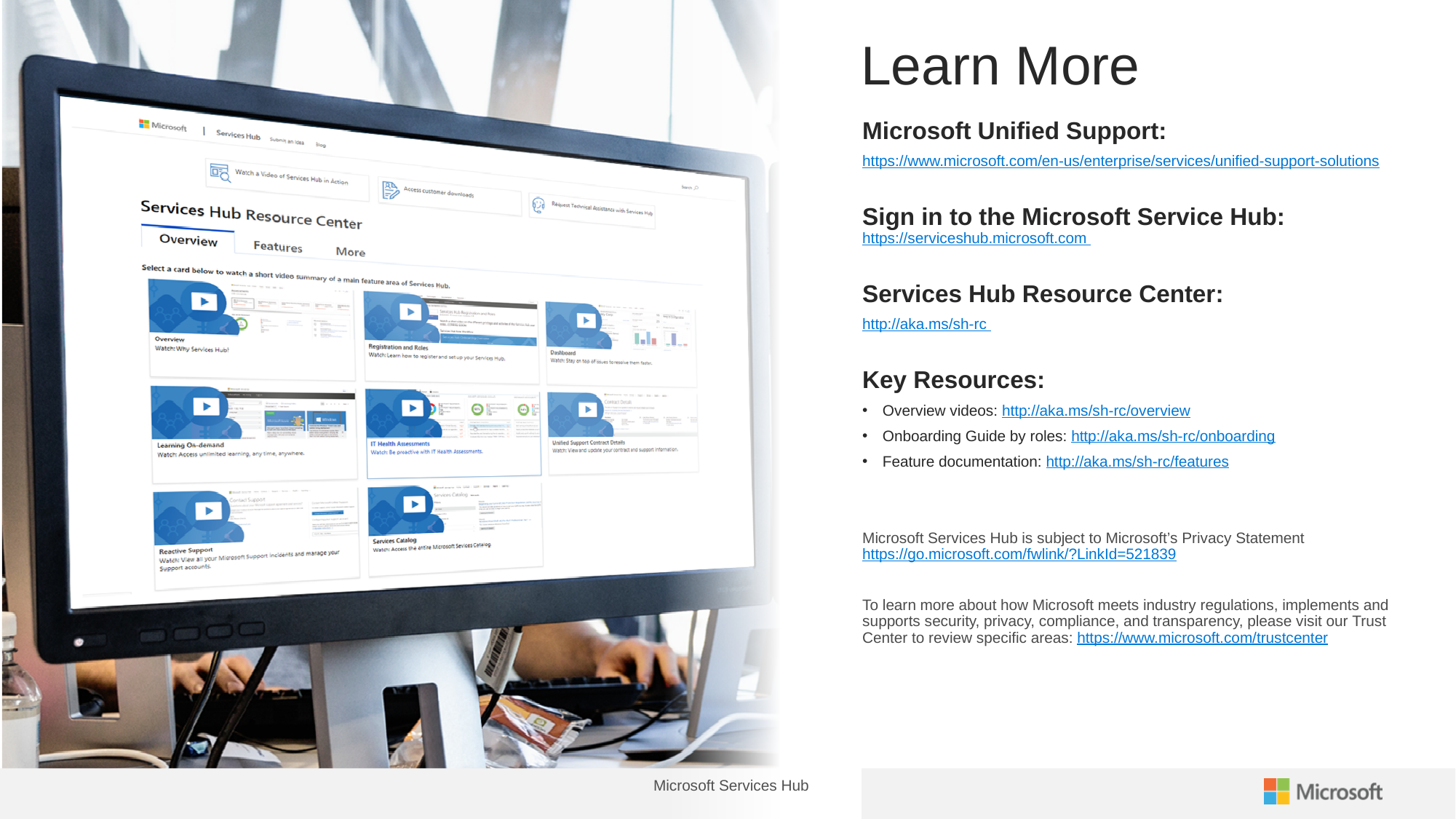

Learn More
Microsoft Unified Support:
https://www.microsoft.com/en-us/enterprise/services/unified-support-solutions

Sign in to the Microsoft Service Hub: https://serviceshub.microsoft.com

Services Hub Resource Center:
http://aka.ms/sh-rc

Key Resources:
Overview videos: http://aka.ms/sh-rc/overview
Onboarding Guide by roles: http://aka.ms/sh-rc/onboarding
Feature documentation: http://aka.ms/sh-rc/features

Microsoft Services Hub is subject to Microsoft’s Privacy Statement  https://go.microsoft.com/fwlink/?LinkId=521839

To learn more about how Microsoft meets industry regulations, implements and supports security, privacy, compliance, and transparency, please visit our Trust Center to review specific areas: https://www.microsoft.com/trustcenter

Microsoft Services Hub